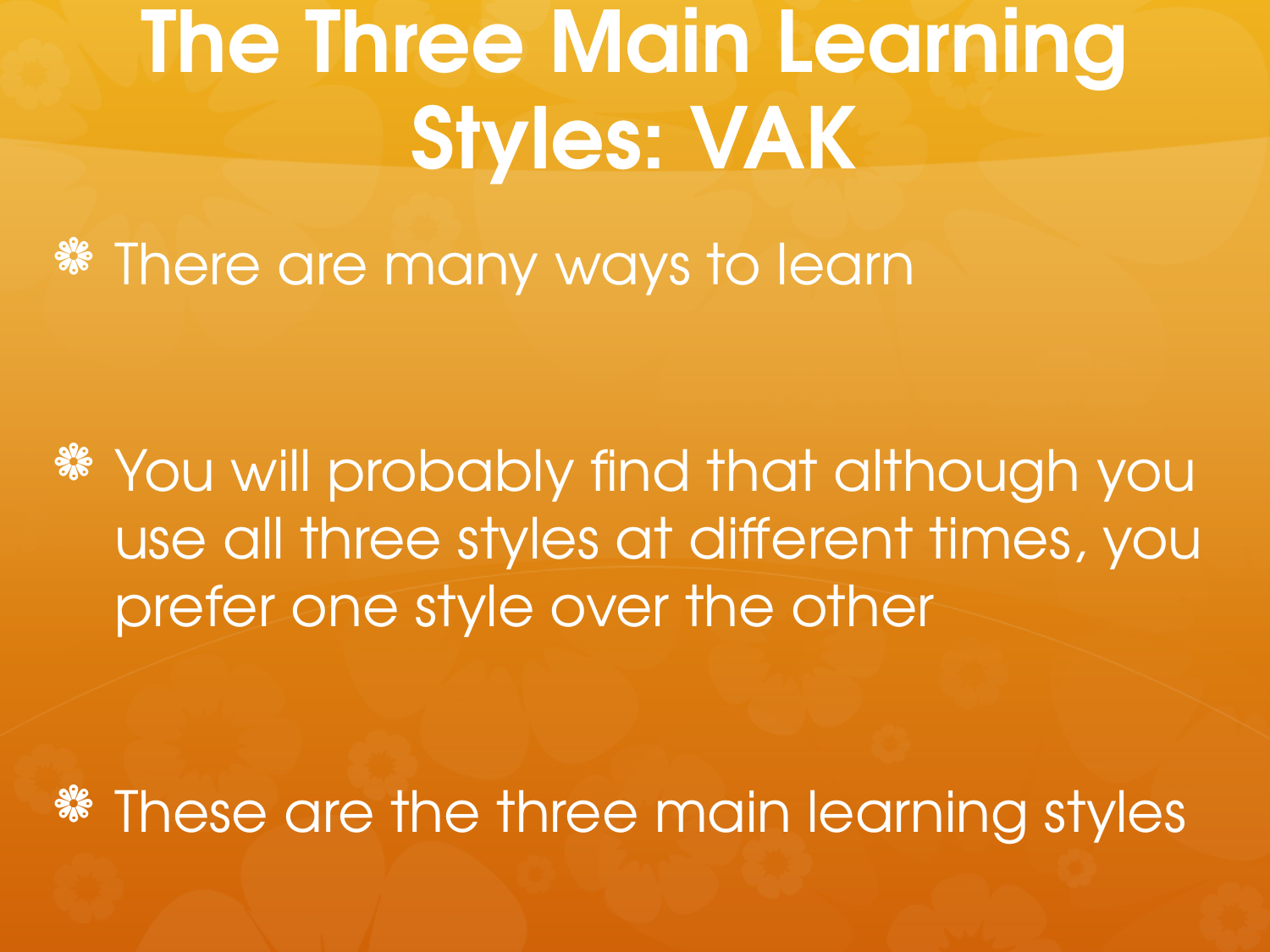

# The Three Main Learning Styles: VAK
There are many ways to learn

You will probably find that although you use all three styles at different times, you prefer one style over the other

These are the three main learning styles